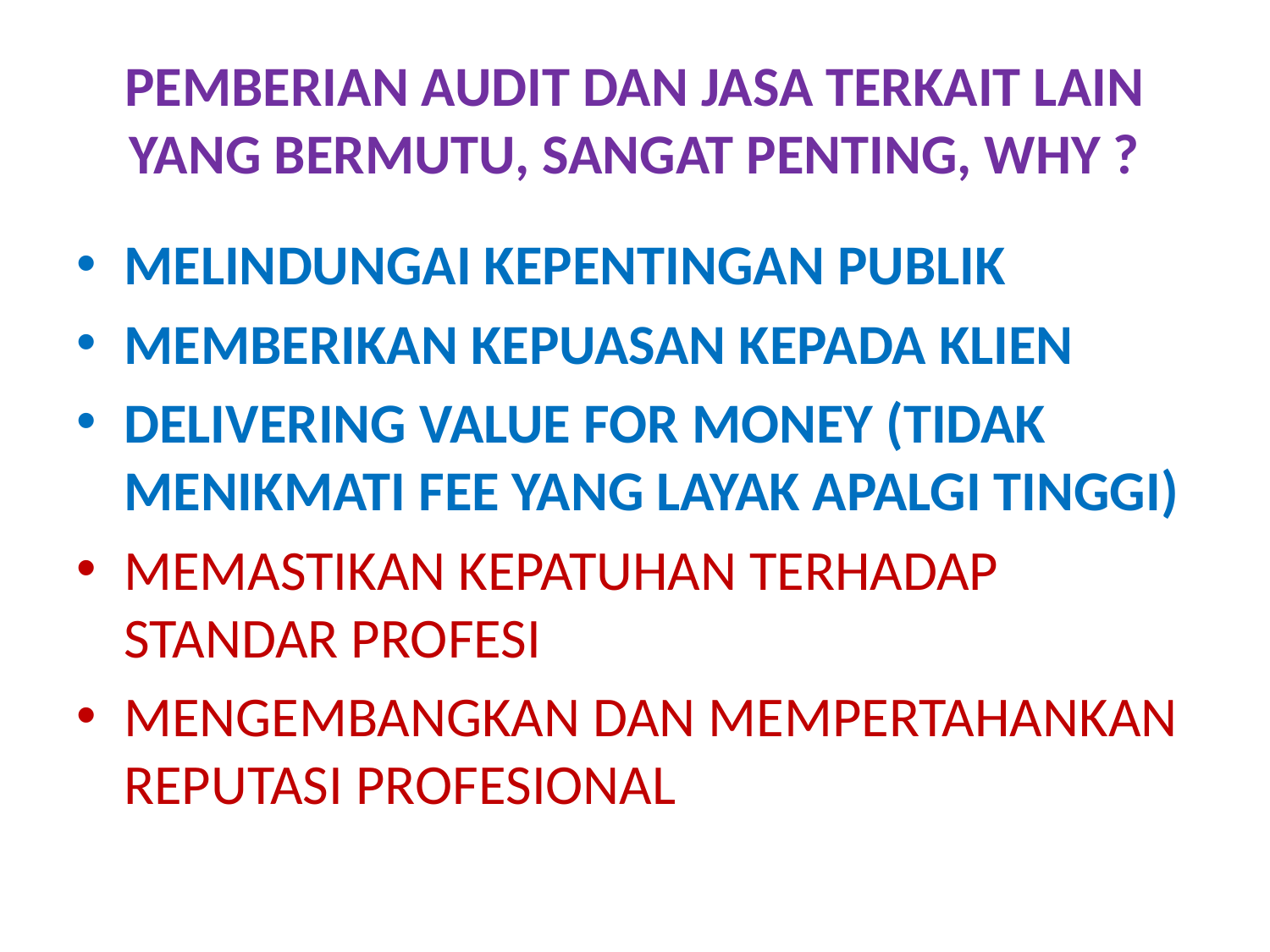

# PEMBERIAN AUDIT DAN JASA TERKAIT LAIN YANG BERMUTU, SANGAT PENTING, WHY ?
MELINDUNGAI KEPENTINGAN PUBLIK
MEMBERIKAN KEPUASAN KEPADA KLIEN
DELIVERING VALUE FOR MONEY (TIDAK MENIKMATI FEE YANG LAYAK APALGI TINGGI)
MEMASTIKAN KEPATUHAN TERHADAP STANDAR PROFESI
MENGEMBANGKAN DAN MEMPERTAHANKAN REPUTASI PROFESIONAL